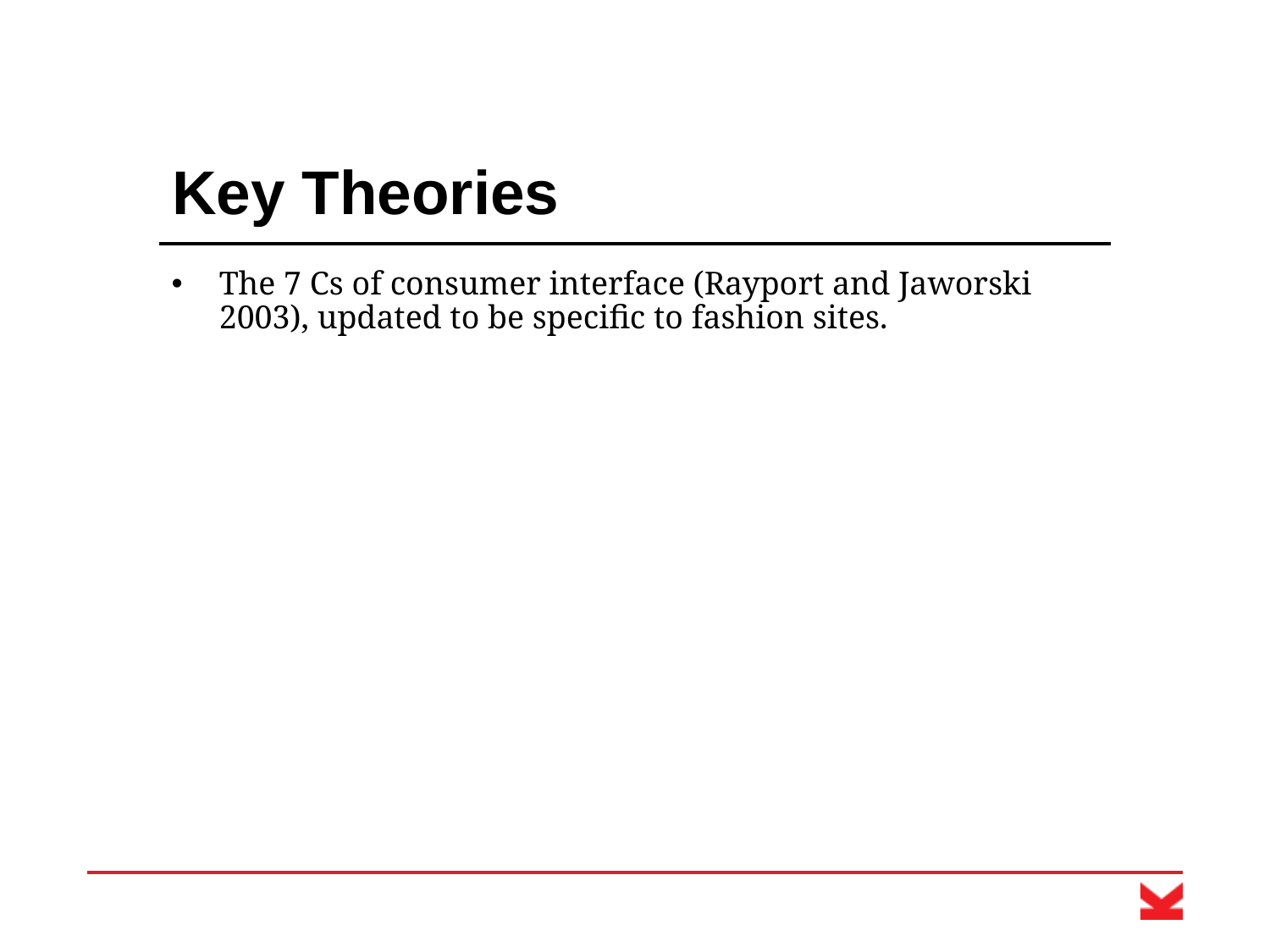

# Key Theories
The 7 Cs of consumer interface (Rayport and Jaworski 2003), updated to be specific to fashion sites.